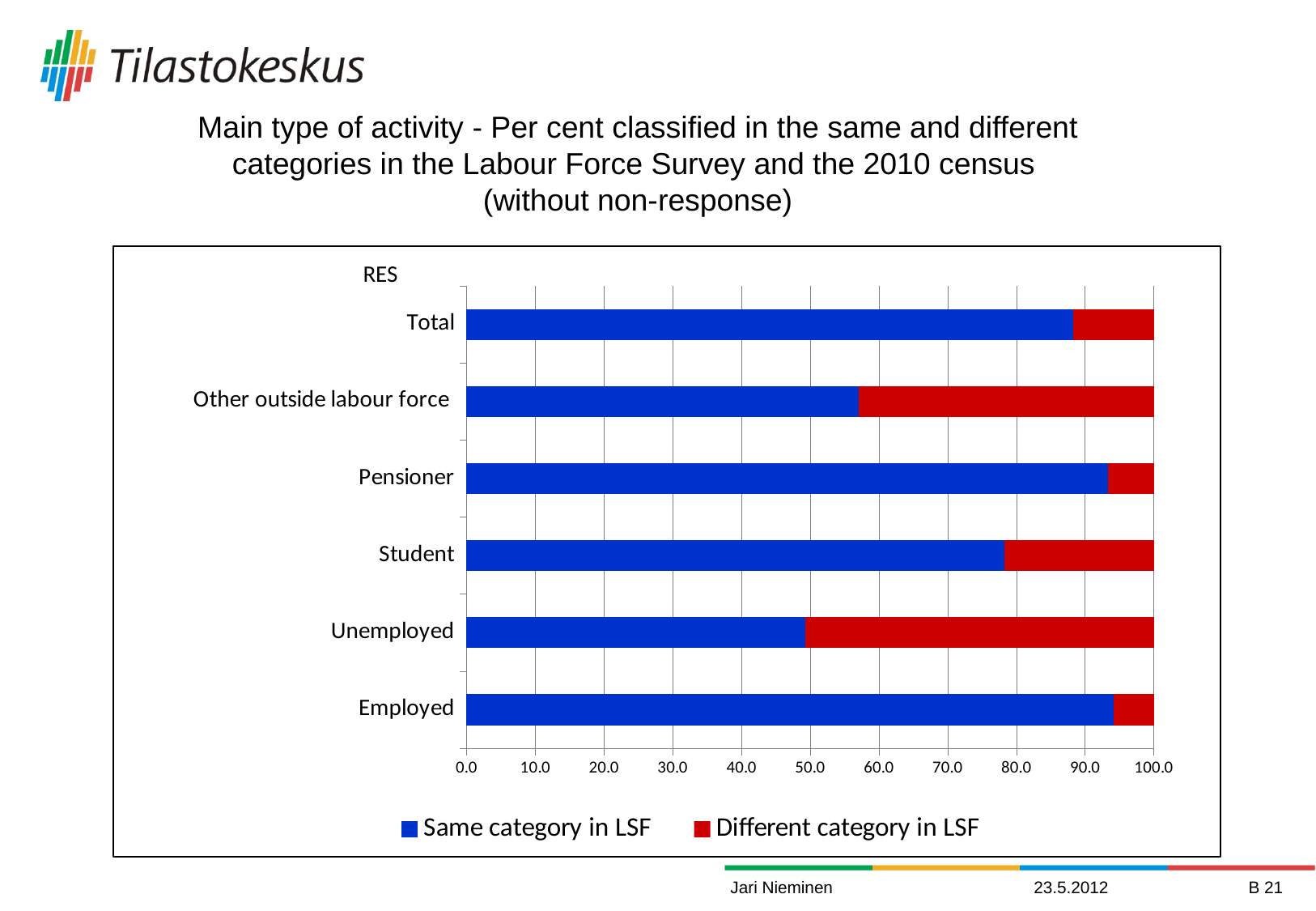

Main type of activity - Per cent classified in the same and different
categories in the Labour Force Survey and the 2010 census
(without non-response)

### Chart

| Category | Same category in LSF | Different category in LSF |
|---|---|---|
| Employed | 94.17310956062599 | 5.82689043937394 |
| Unemployed | 49.28057553956835 | 50.71942446043155 |
| Student | 78.28185328185346 | 21.71814671814672 |
| Pensioner | 93.36219336219335 | 6.6378066378066345 |
| Other outside labour force  | 57.09969788519629 | 42.90030211480362 |
| Total | 88.2213863514237 | 11.778613648576018 |
Jari Nieminen
23.5.2012
B 21